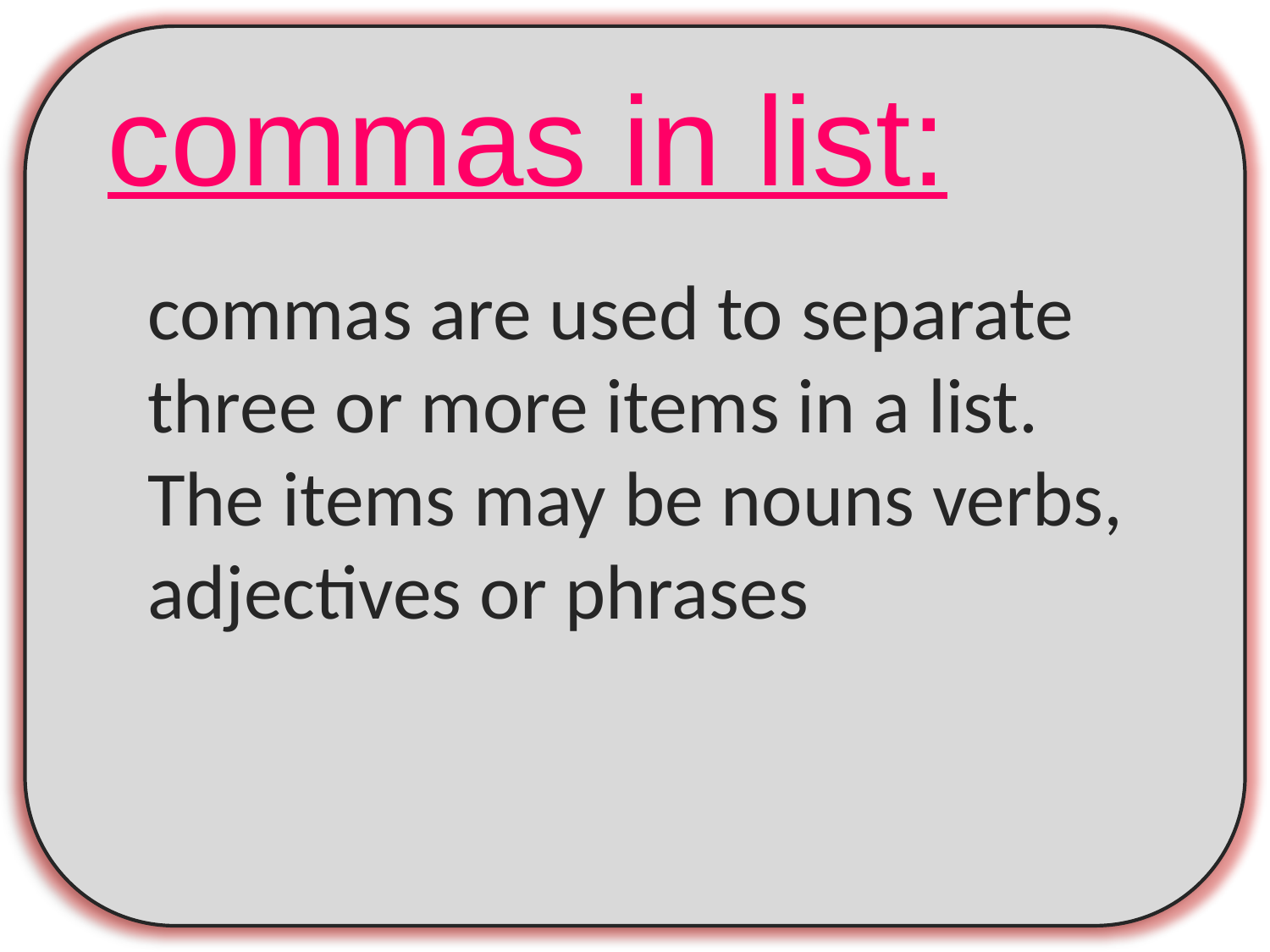

commas in list:
commas are used to separate three or more items in a list. The items may be nouns verbs, adjectives or phrases